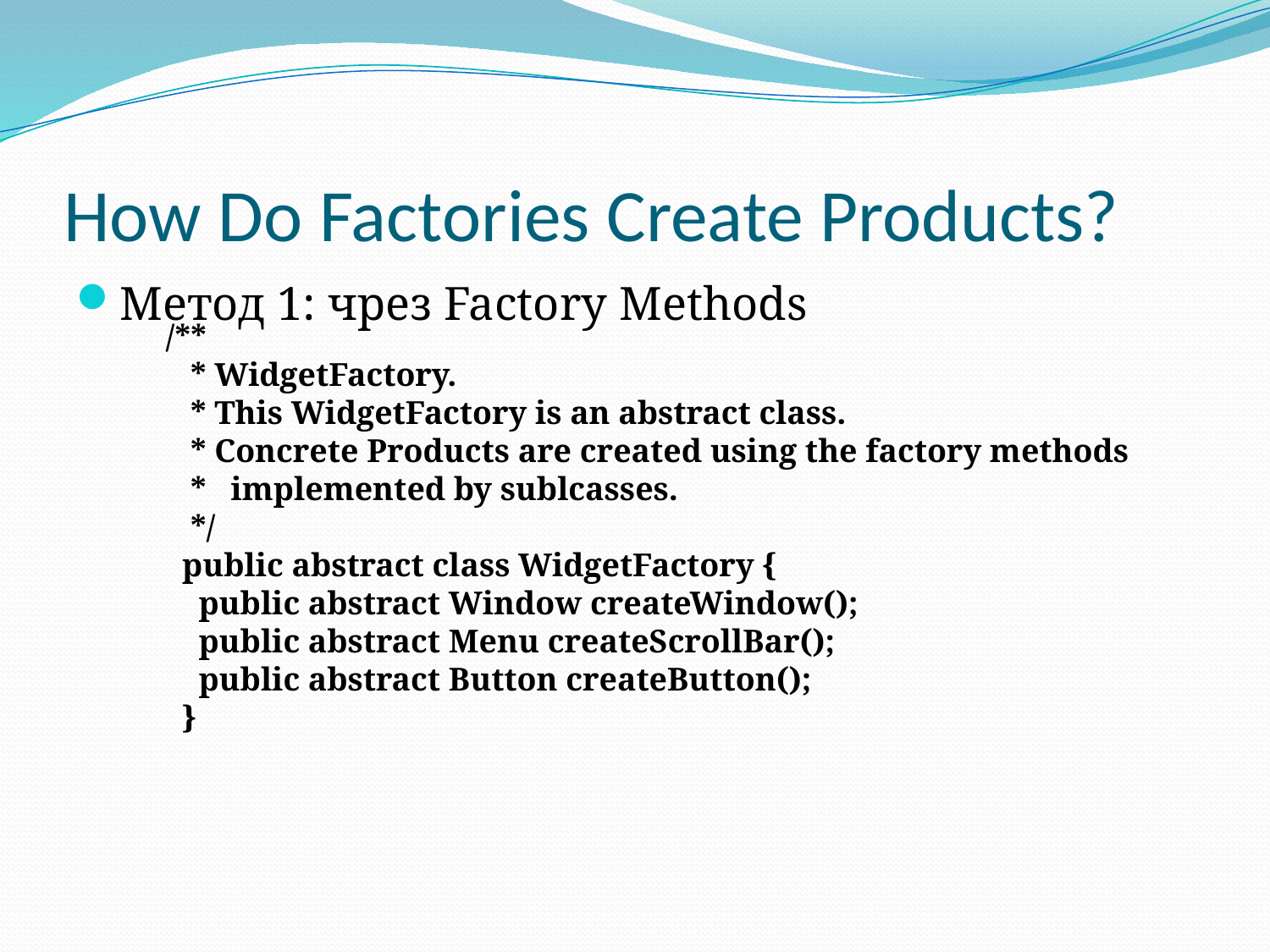

# How Do Factories Create Products?
Метод 1: чрез Factory Methods
 /**
    * WidgetFactory.
    * This WidgetFactory is an abstract class.
    * Concrete Products are created using the factory methods
    *   implemented by sublcasses.
    */
   public abstract class WidgetFactory {
     public abstract Window createWindow();
     public abstract Menu createScrollBar();
     public abstract Button createButton();
   }